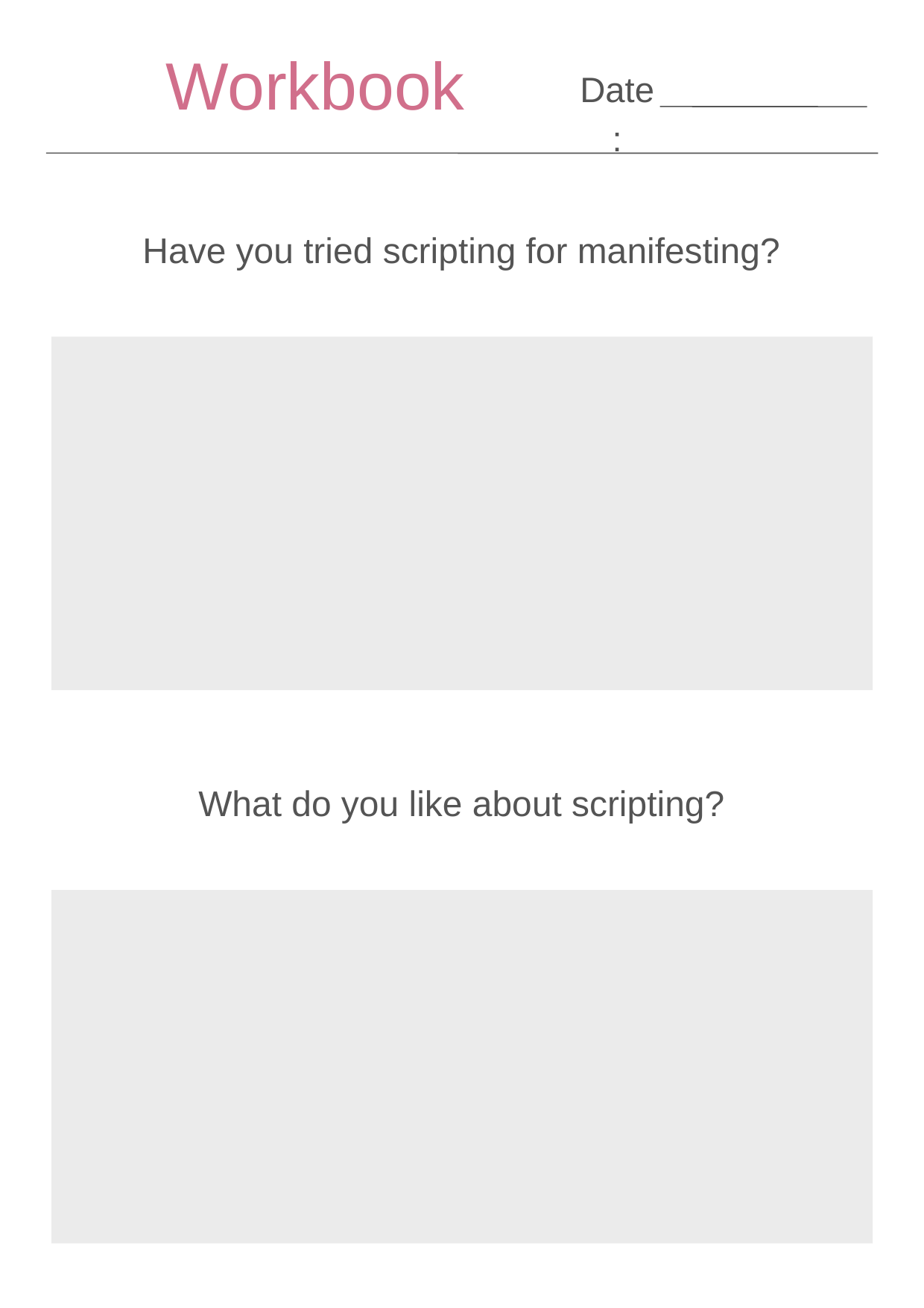

Workbook
Date:

Have you tried scripting for manifesting?

What do you like about scripting?